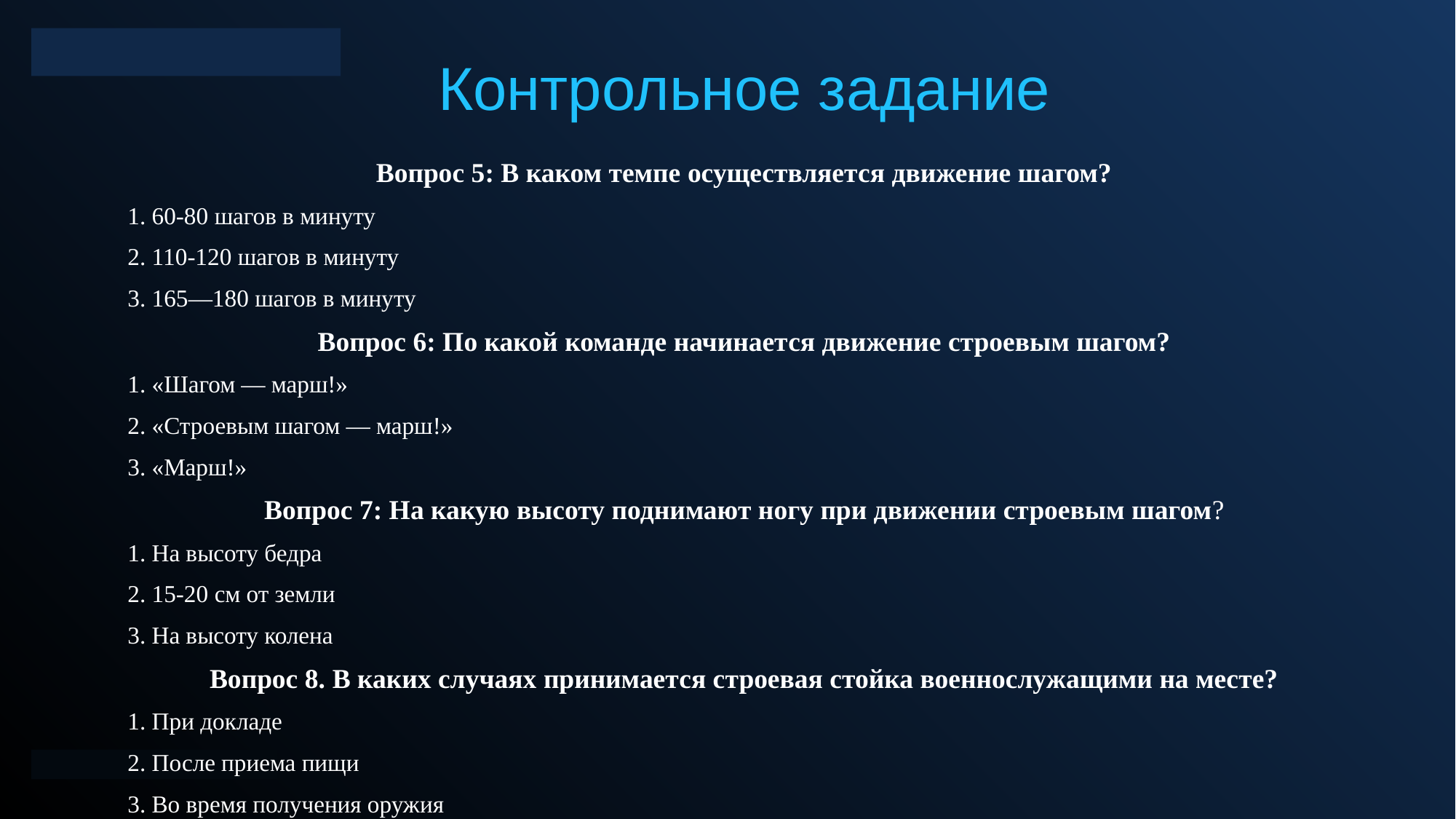

# Контрольное задание
Вопрос 5: В каком темпе осуществляется движение шагом?
1. 60-80 шагов в минуту
2. 110-120 шагов в минуту
3. 165—180 шагов в минуту
Вопрос 6: По какой команде начинается движение строевым шагом?
1. «Шагом — марш!»
2. «Строевым шагом — марш!»
3. «Марш!»
Вопрос 7: На какую высоту поднимают ногу при движении строевым шагом?
1. На высоту бедра
2. 15-20 см от земли
3. На высоту колена
Вопрос 8. В каких случаях принимается строевая стойка военнослужащими на месте?
1. При докладе
2. После приема пищи
3. Во время получения оружия